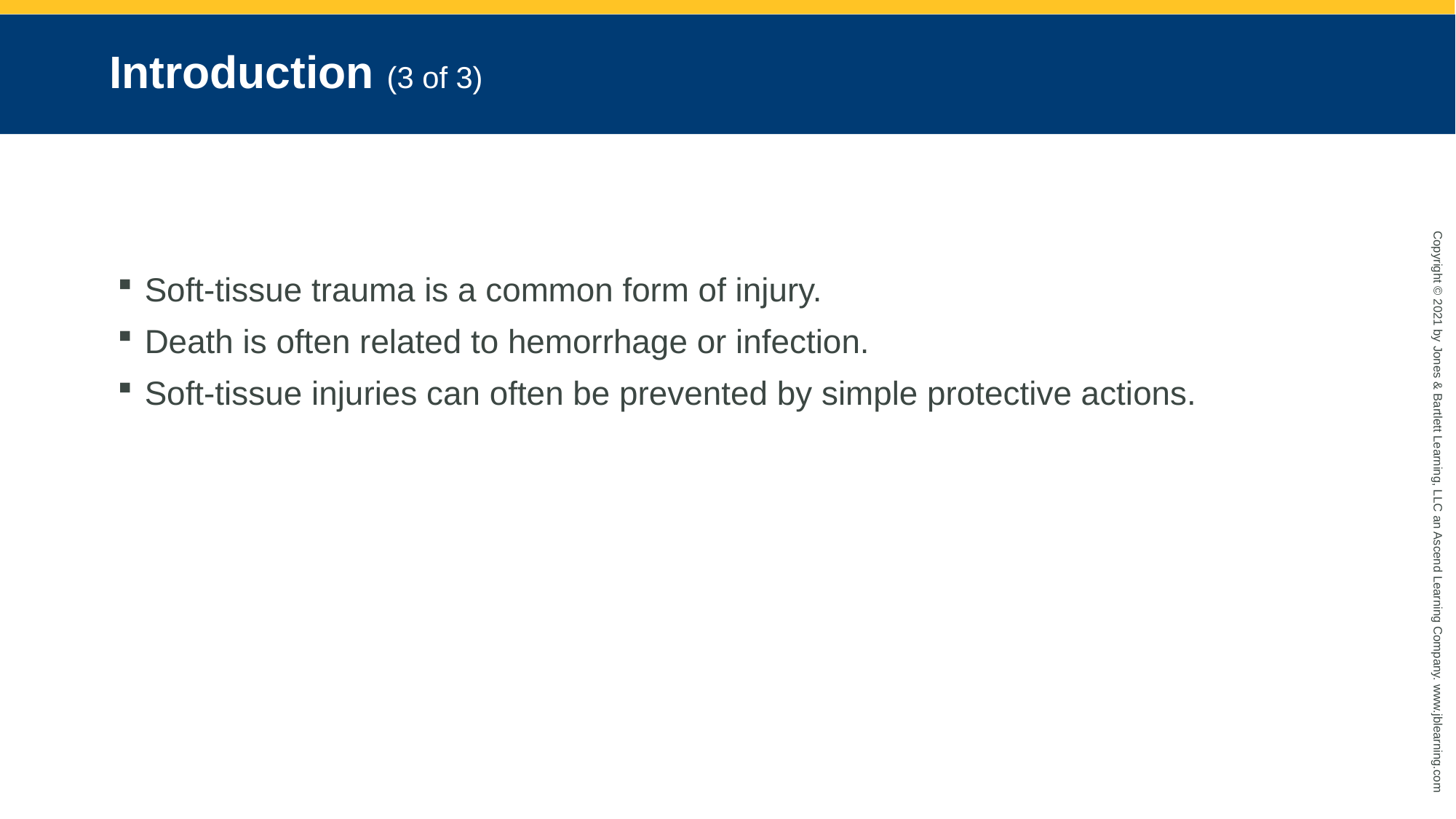

# Introduction (3 of 3)
Soft-tissue trauma is a common form of injury.
Death is often related to hemorrhage or infection.
Soft-tissue injuries can often be prevented by simple protective actions.